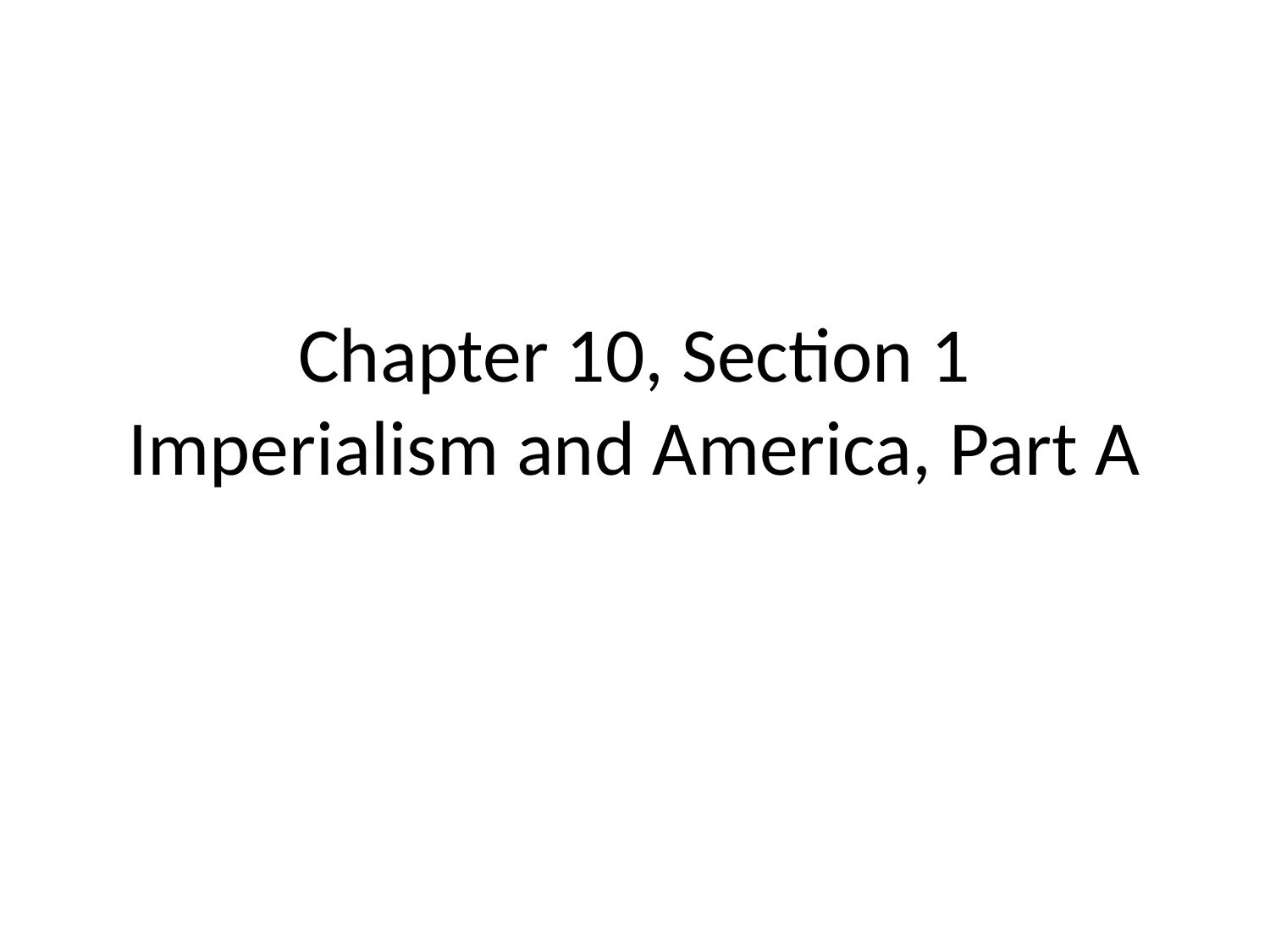

# Chapter 10, Section 1 Imperialism and America, Part A